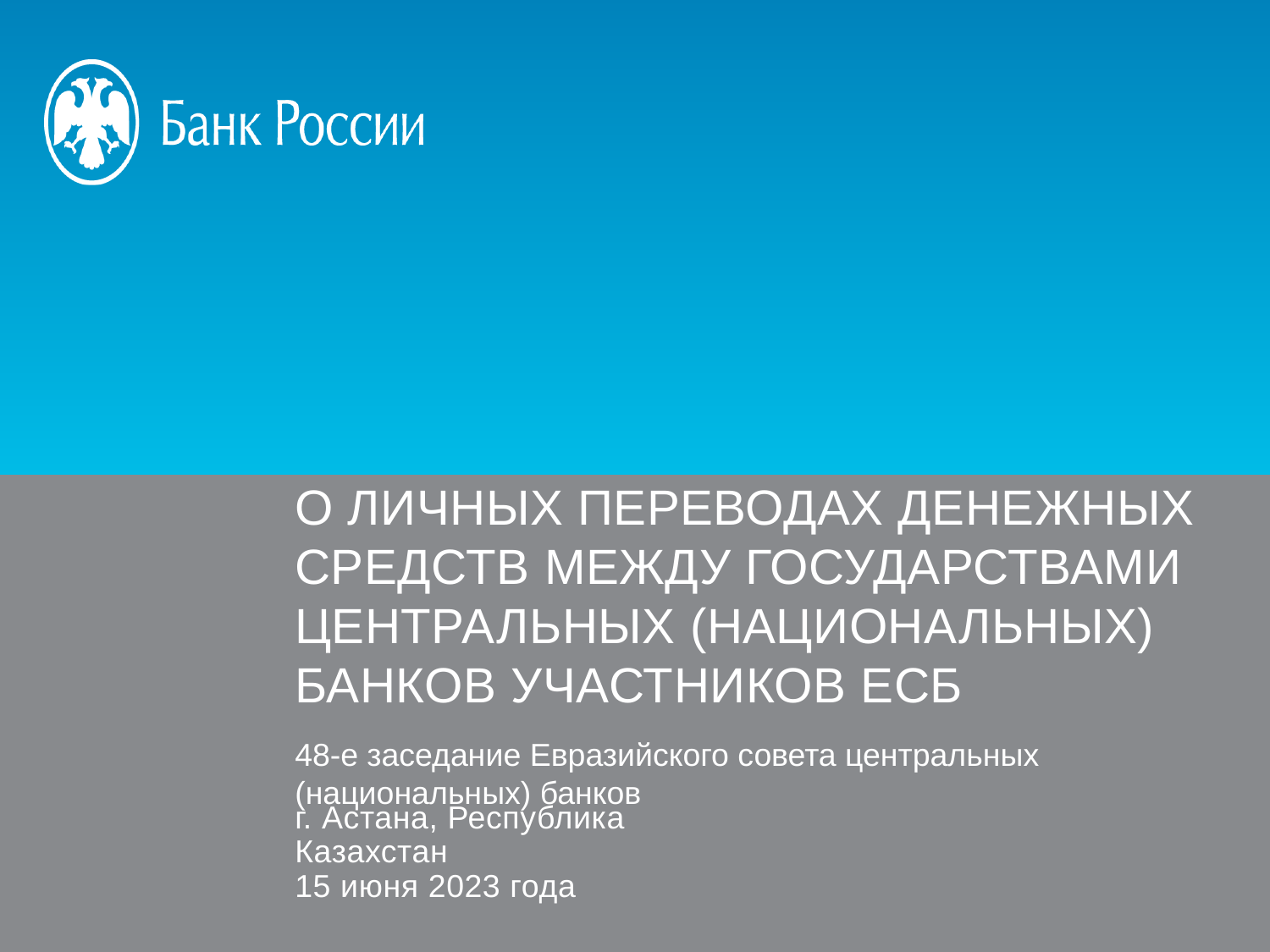

О личных переводах денежных средств между государствами центральных (национальных) банков участников ЕСБ
48-е заседание Евразийского совета центральных (национальных) банков

г. Астана, Республика Казахстан
15 июня 2023 года